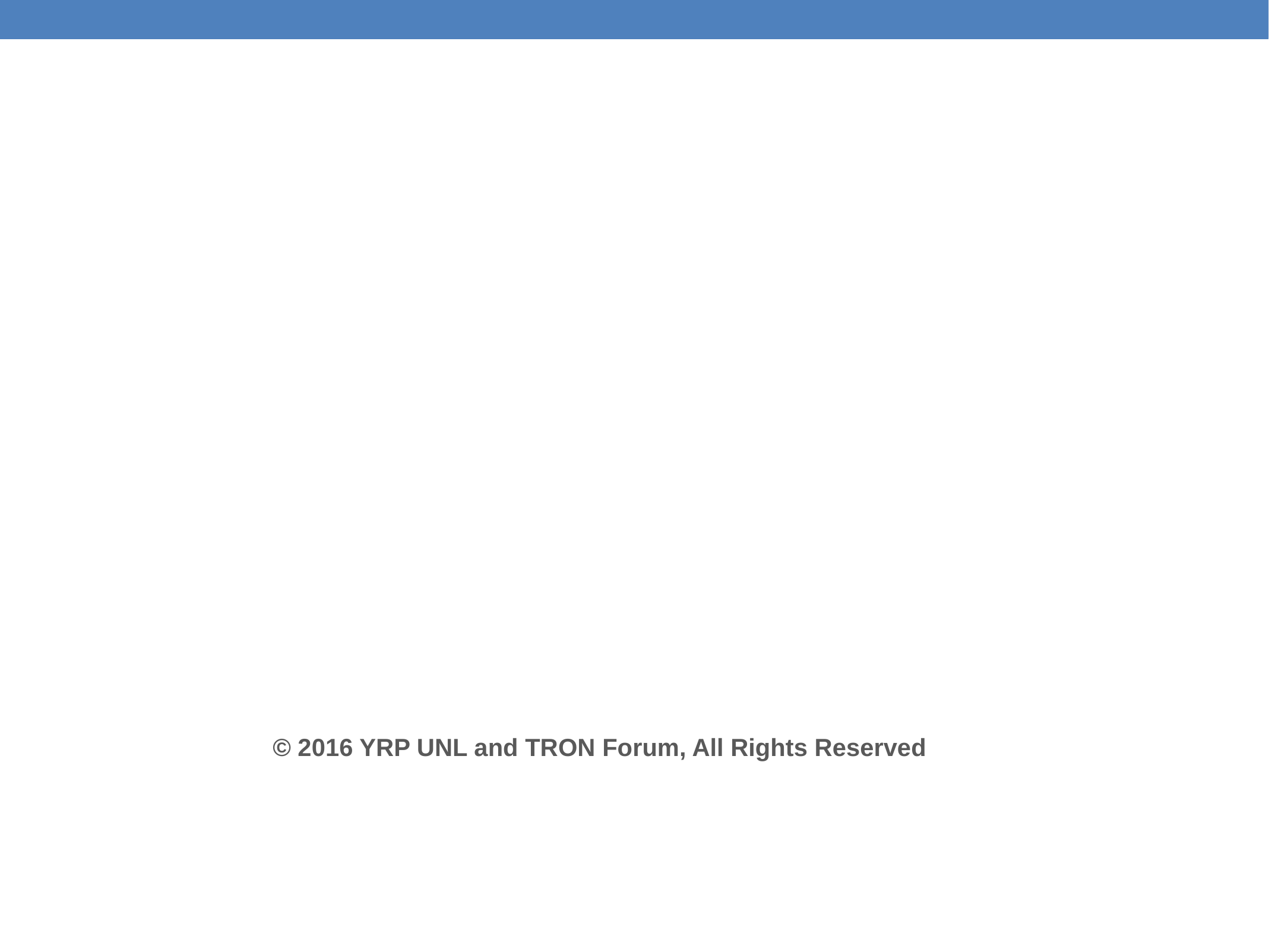

148
#
© 2016 YRP UNL and TRON Forum, All Rights Reserved